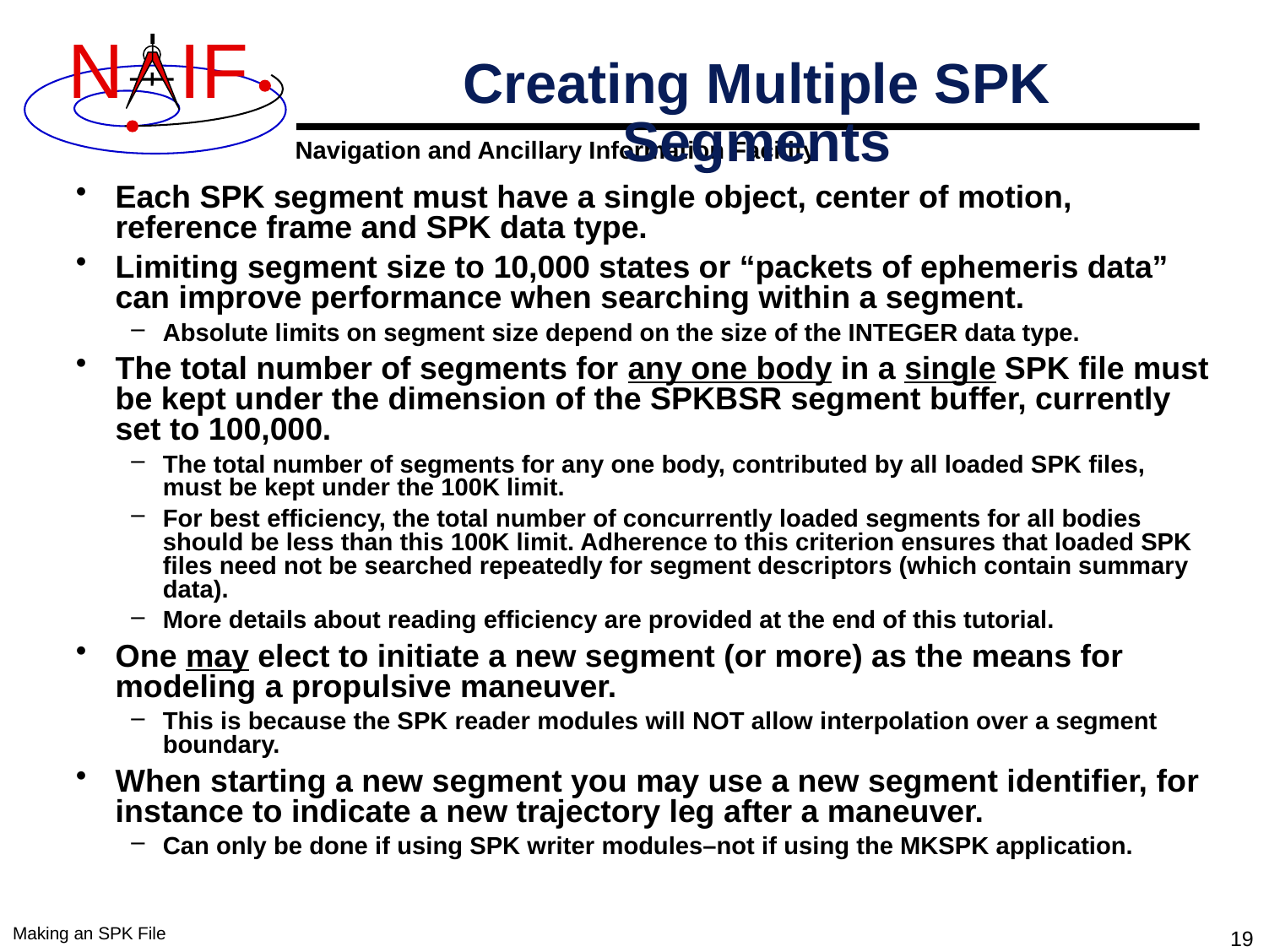

# Creating Multiple SPK Segments
Each SPK segment must have a single object, center of motion, reference frame and SPK data type.
Limiting segment size to 10,000 states or “packets of ephemeris data” can improve performance when searching within a segment.
Absolute limits on segment size depend on the size of the INTEGER data type.
The total number of segments for any one body in a single SPK file must be kept under the dimension of the SPKBSR segment buffer, currently set to 100,000.
The total number of segments for any one body, contributed by all loaded SPK files, must be kept under the 100K limit.
For best efficiency, the total number of concurrently loaded segments for all bodies should be less than this 100K limit. Adherence to this criterion ensures that loaded SPK files need not be searched repeatedly for segment descriptors (which contain summary data).
More details about reading efficiency are provided at the end of this tutorial.
One may elect to initiate a new segment (or more) as the means for modeling a propulsive maneuver.
This is because the SPK reader modules will NOT allow interpolation over a segment boundary.
When starting a new segment you may use a new segment identifier, for instance to indicate a new trajectory leg after a maneuver.
Can only be done if using SPK writer modules–not if using the MKSPK application.
Making an SPK File
19